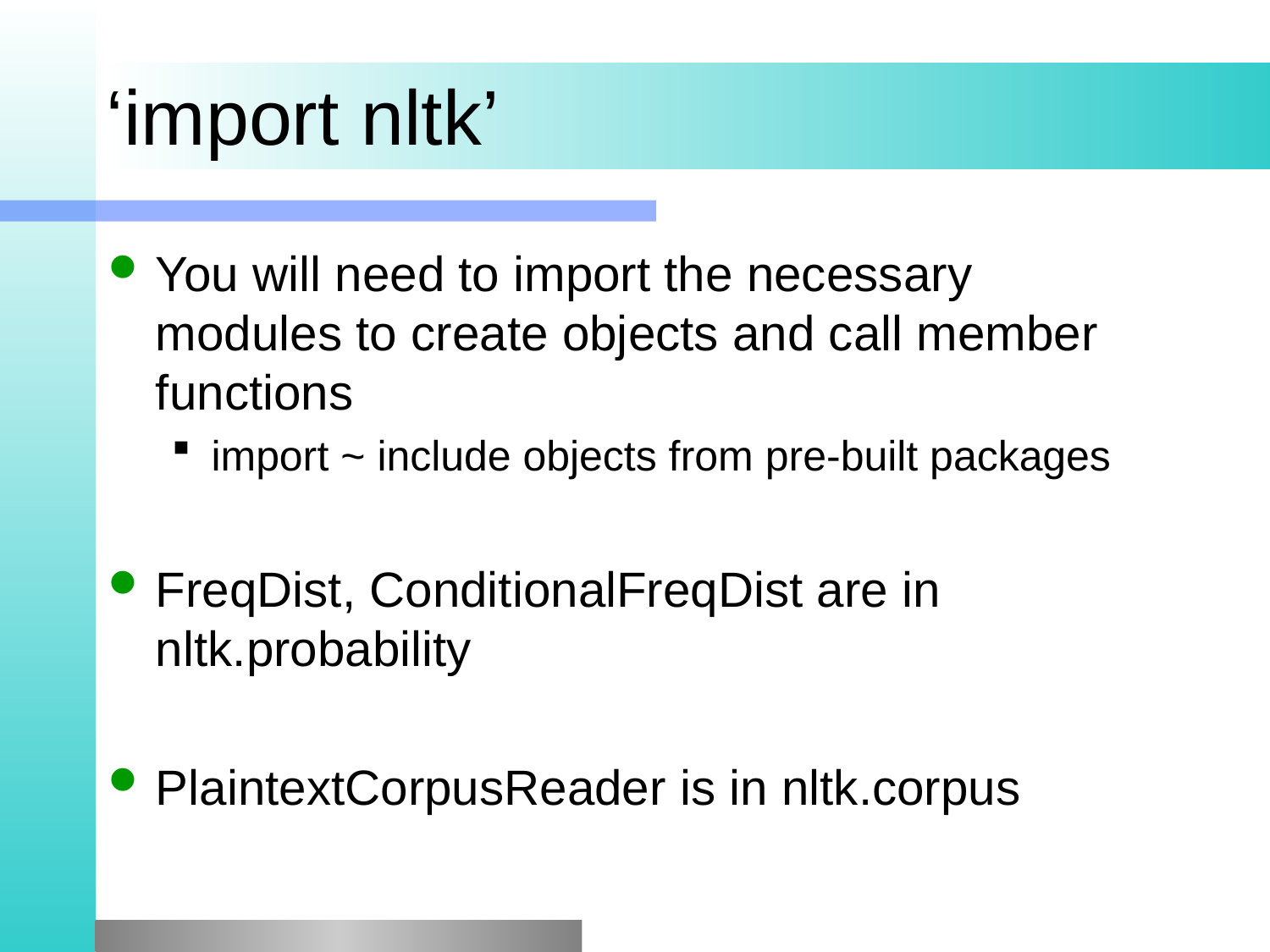

# ‘import nltk’
You will need to import the necessary modules to create objects and call member functions
import ~ include objects from pre-built packages

FreqDist, ConditionalFreqDist are in nltk.probability

PlaintextCorpusReader is in nltk.corpus